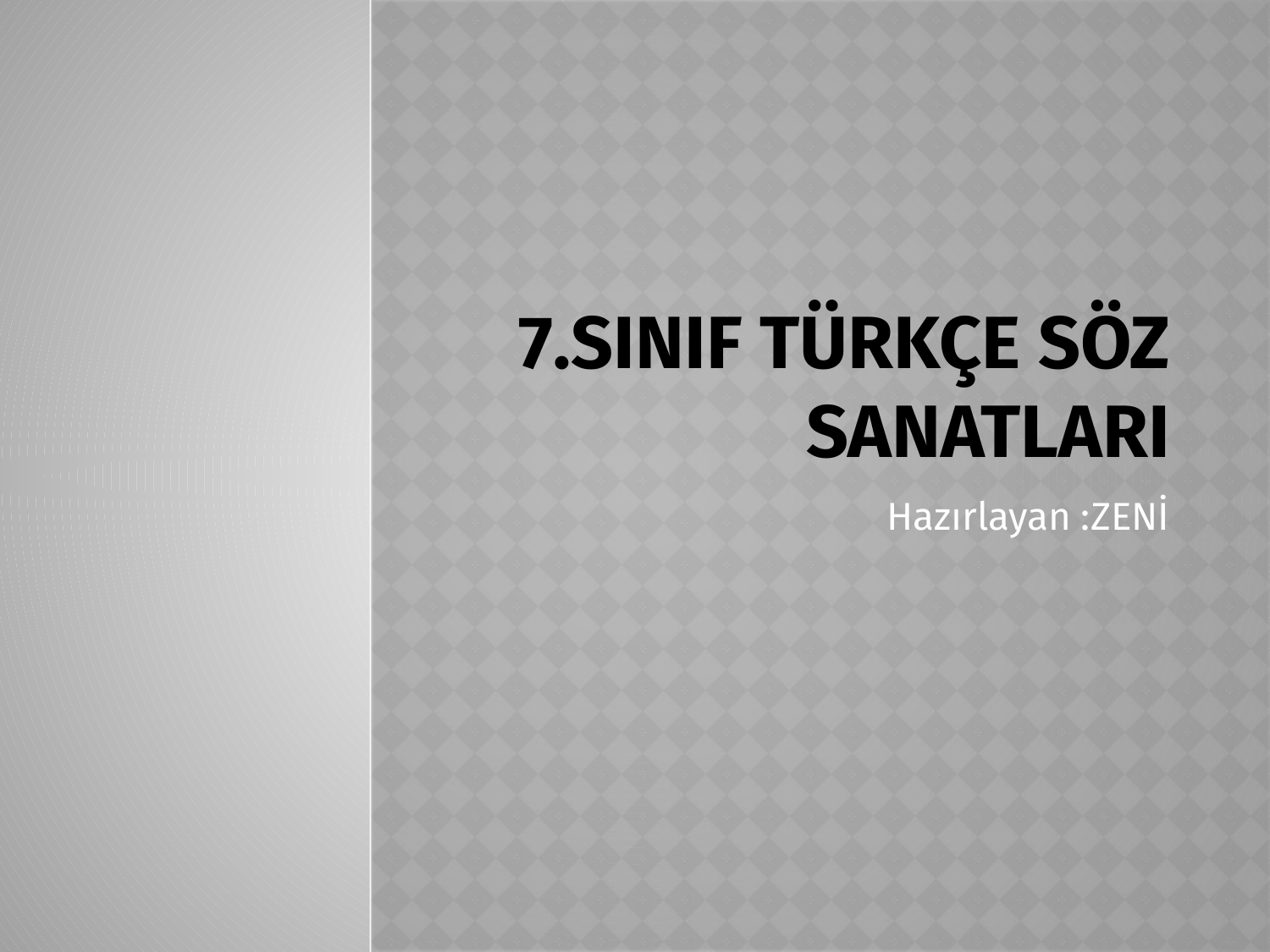

# 7.Sınıf türkçe söz sanatları
Hazırlayan :ZENİ